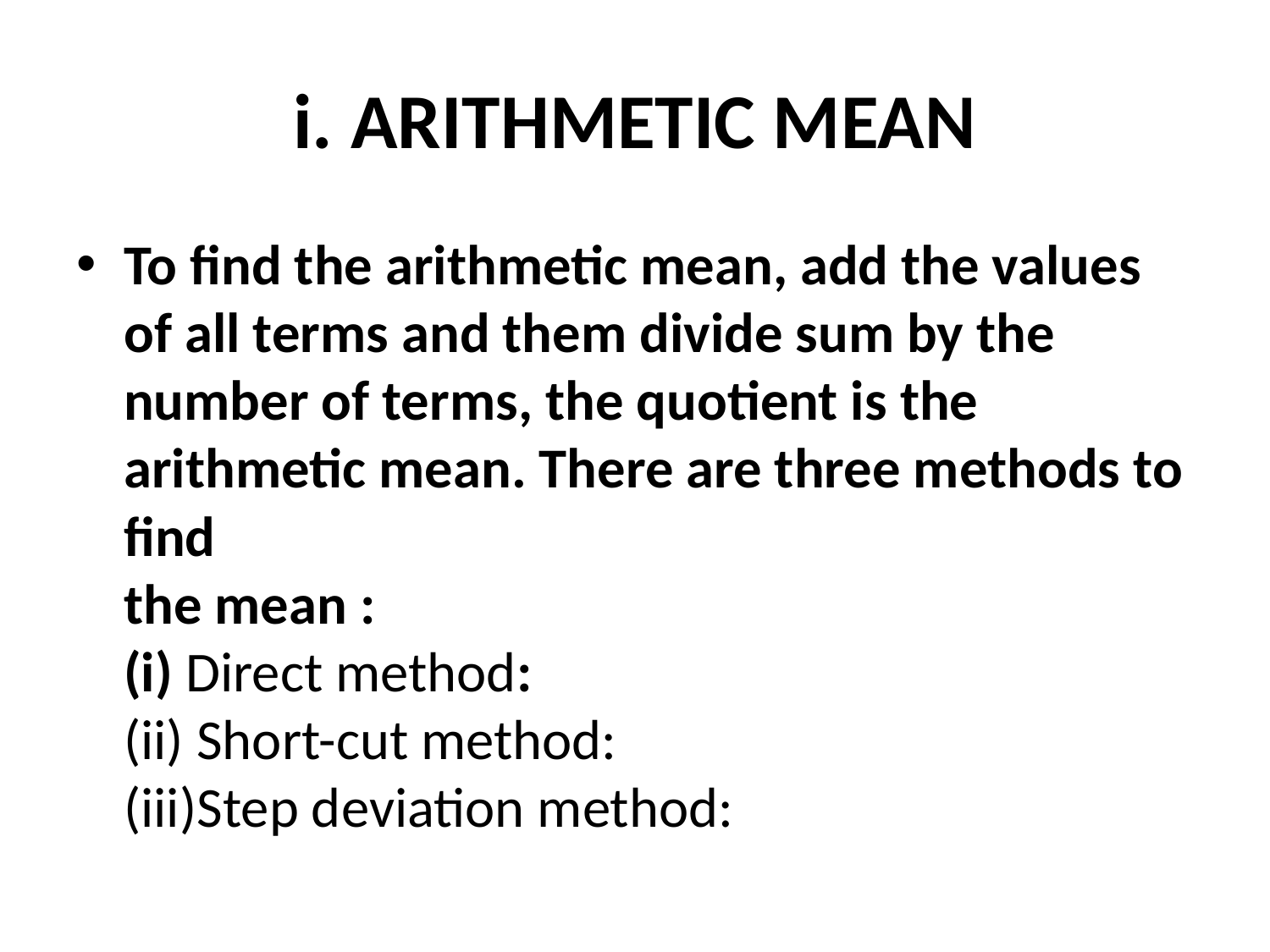

# i. ARITHMETIC MEAN
To find the arithmetic mean, add the values of all terms and them divide sum by the
number of terms, the quotient is the arithmetic mean. There are three methods to find
the mean :
(i) Direct method:
(ii) Short-cut method:
(iii)Step deviation method: